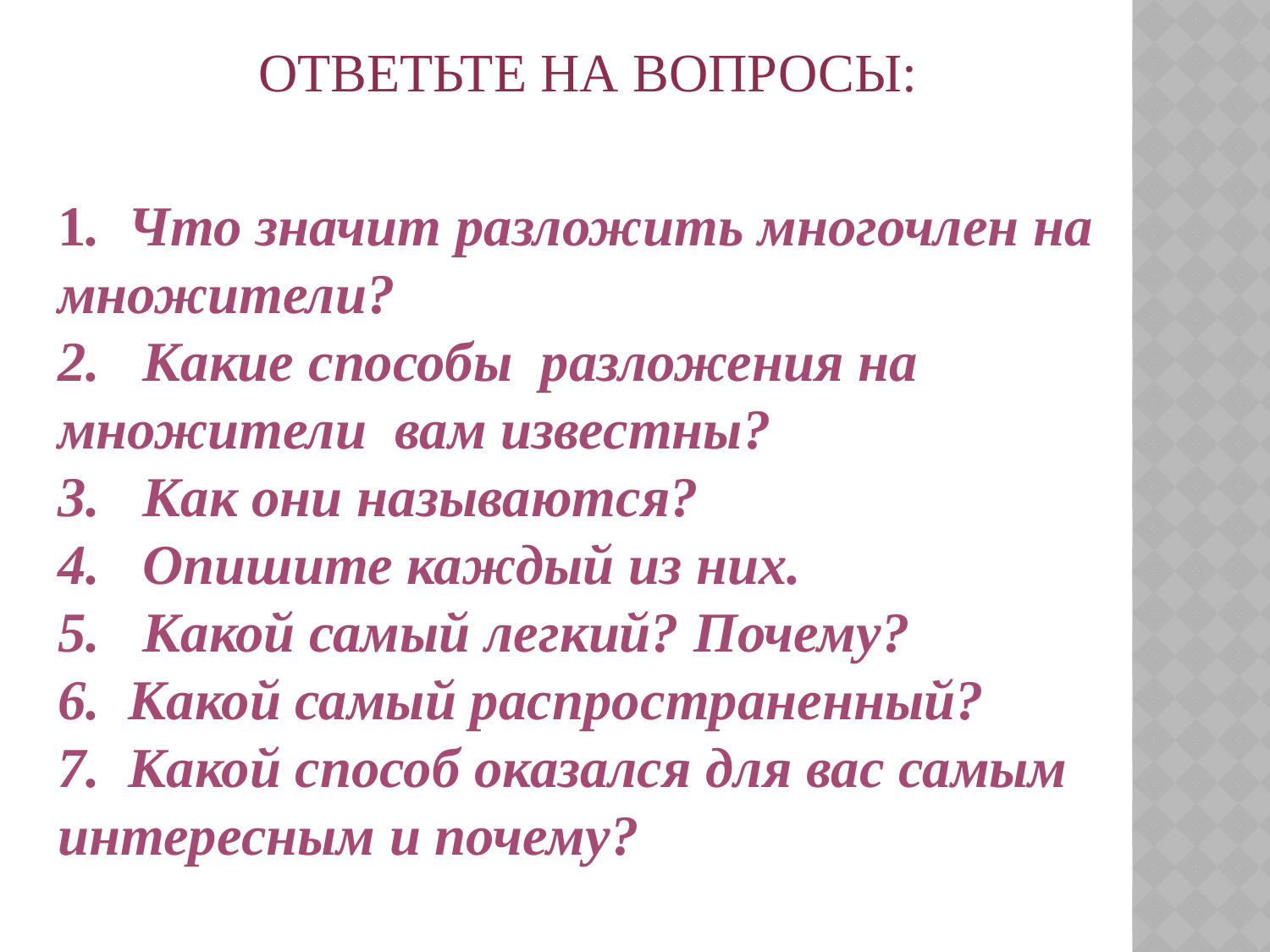

# Ответьте на вопросы:
1.  Что значит разложить многочлен на множители? 
2.   Какие способы  разложения на множители  вам известны? 
3.   Как они называются? 
4.   Опишите каждый из них. 
5.   Какой самый легкий? Почему? 
6.  Какой самый распространенный?
7.  Какой способ оказался для вас самым интересным и почему?